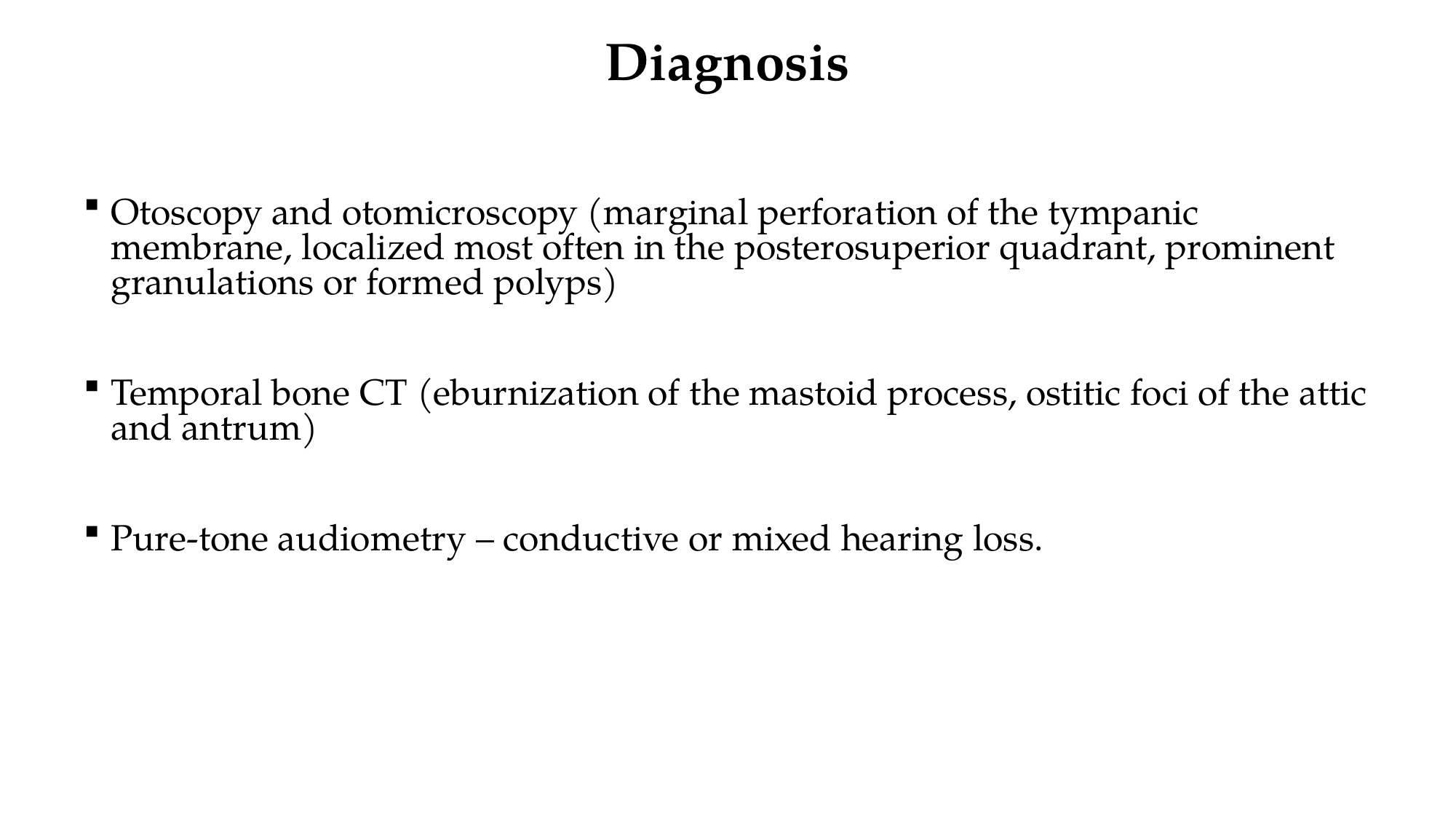

Diagnosis
Otoscopy and otomicroscopy (marginal perforation of the tympanic membrane, localized most often in the posterosuperior quadrant, prominent granulations or formed polyps)

Temporal bone CT (eburnization of the mastoid process, ostitic foci of the attic and antrum)

Pure-tone audiometry – conductive or mixed hearing loss.